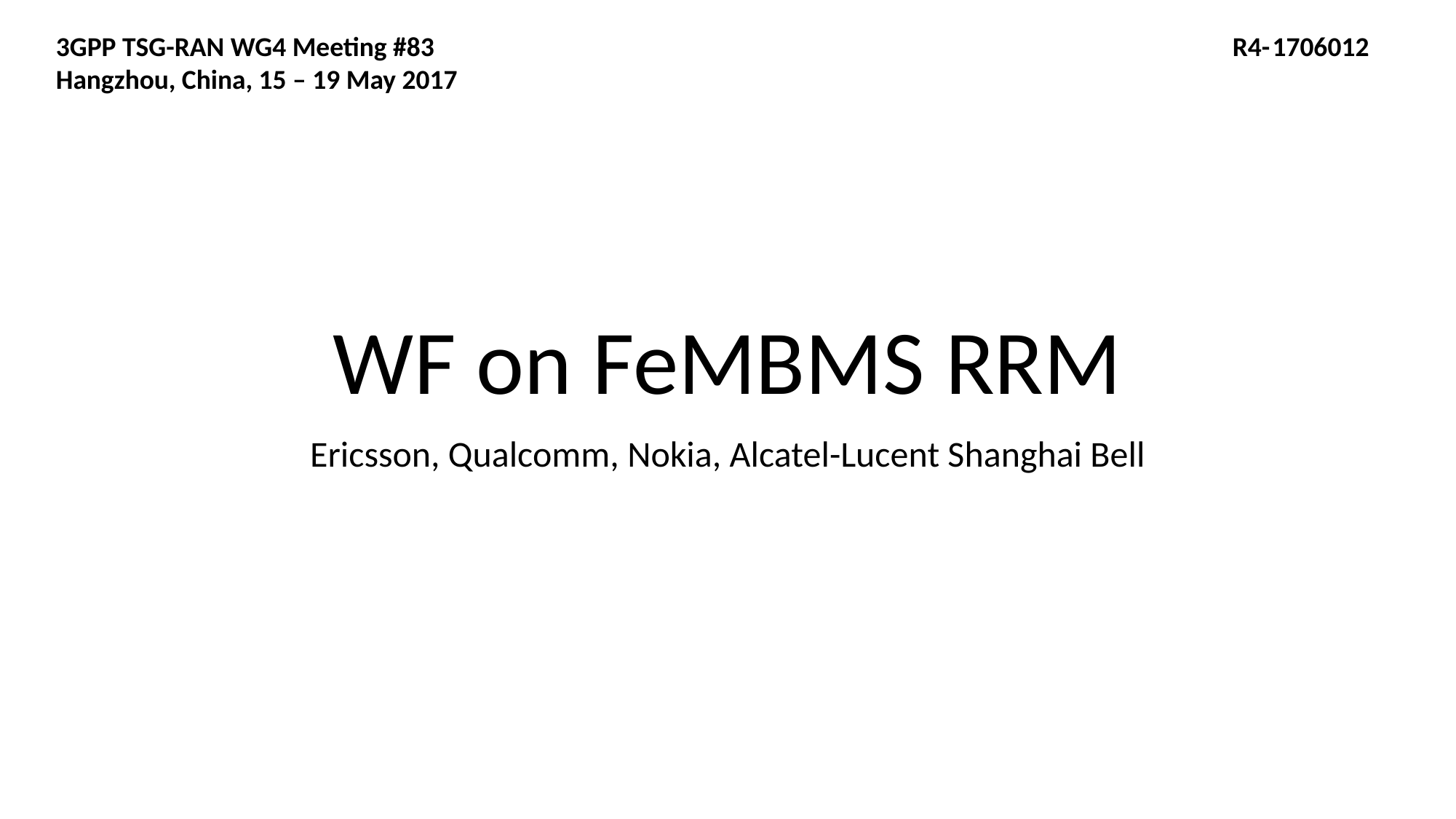

3GPP TSG-RAN WG4 Meeting #83 	                                                                                                                        R4-1706012
Hangzhou, China, 15 – 19 May 2017
# WF on FeMBMS RRM
Ericsson, Qualcomm, Nokia, Alcatel-Lucent Shanghai Bell